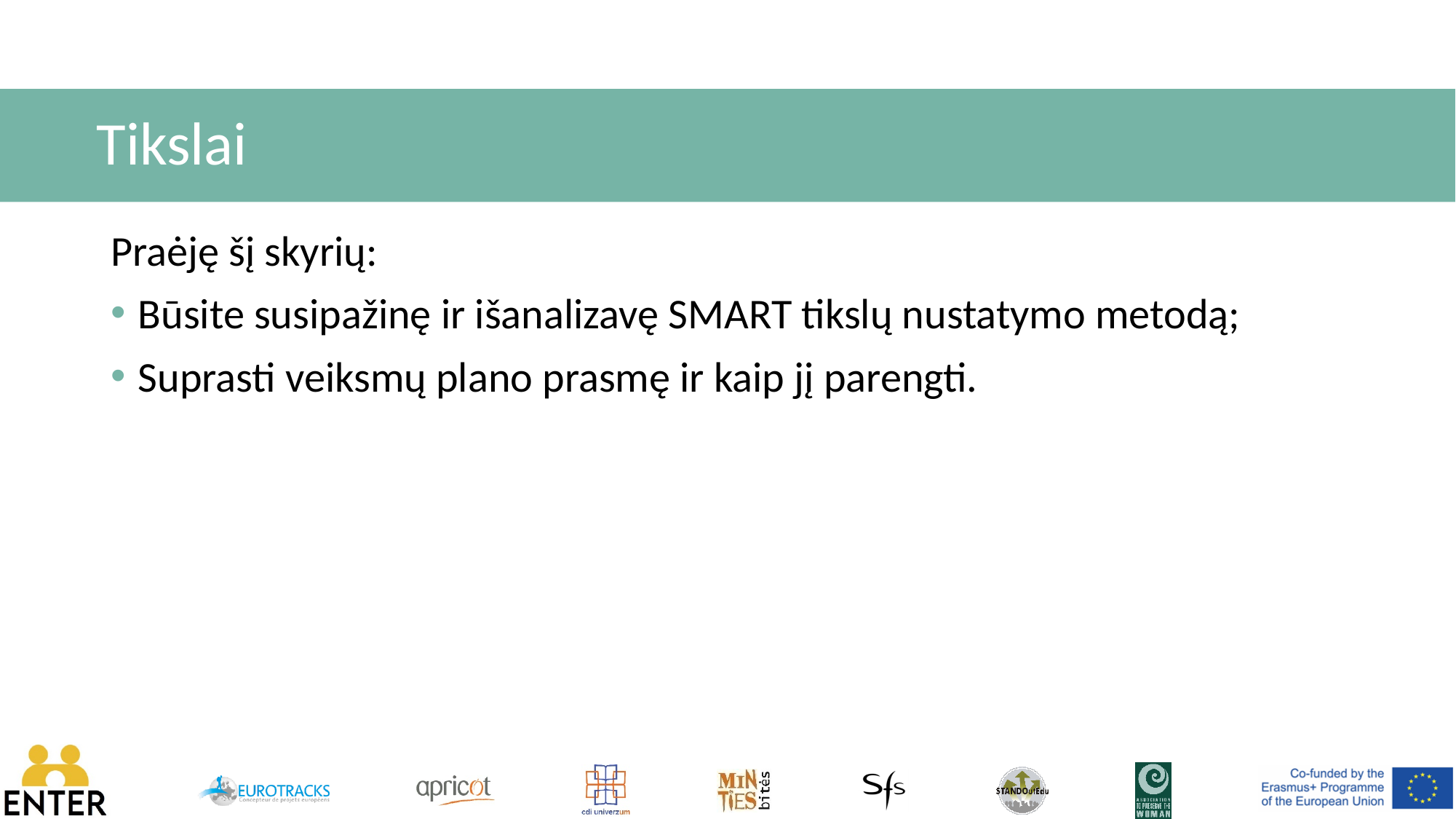

# Tikslai
Praėję šį skyrių:
Būsite susipažinę ir išanalizavę SMART tikslų nustatymo metodą;
Suprasti veiksmų plano prasmę ir kaip jį parengti.